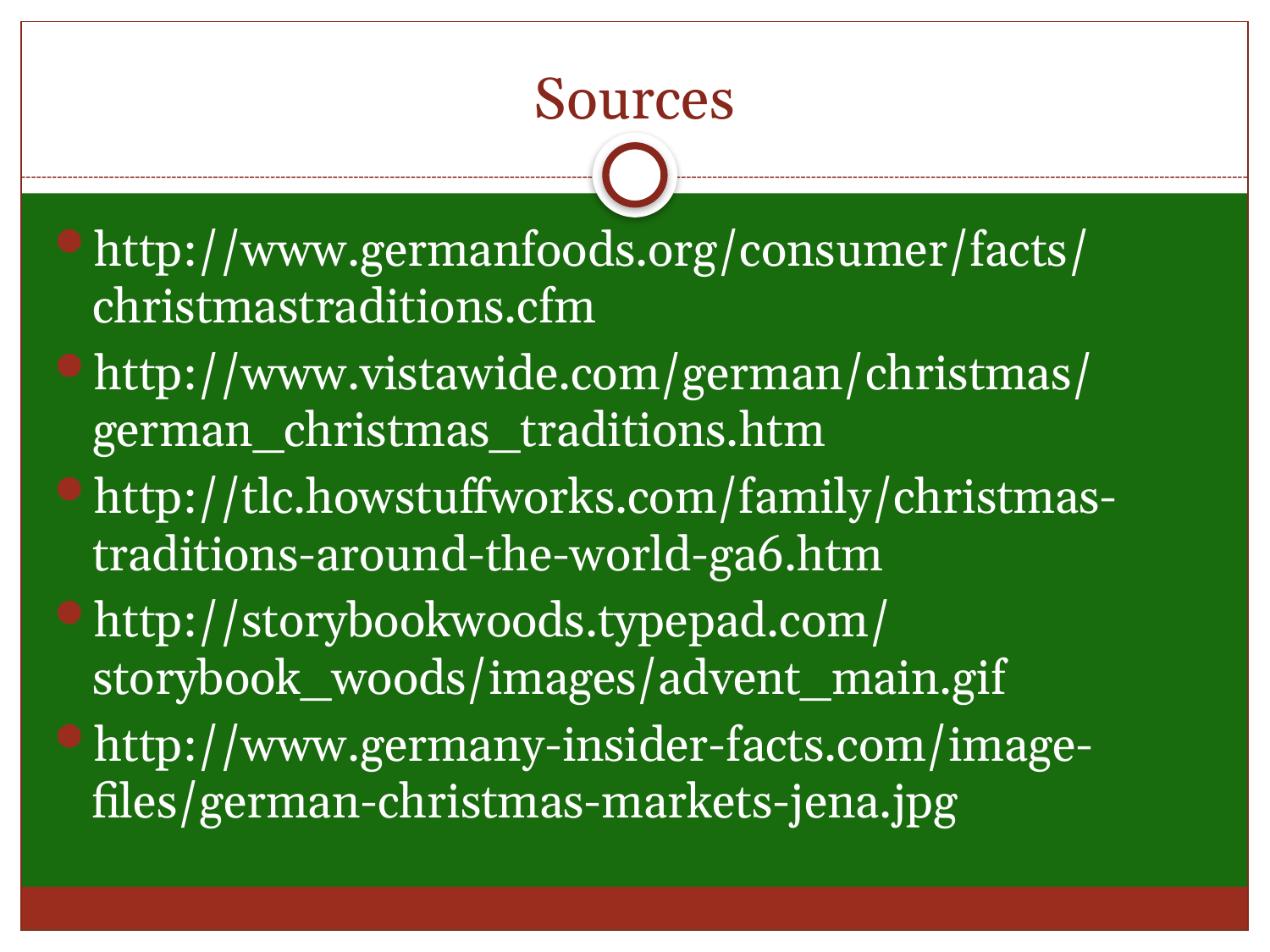

# Sources
http://www.germanfoods.org/consumer/facts/christmastraditions.cfm
http://www.vistawide.com/german/christmas/german_christmas_traditions.htm
http://tlc.howstuffworks.com/family/christmas-traditions-around-the-world-ga6.htm
http://storybookwoods.typepad.com/storybook_woods/images/advent_main.gif
http://www.germany-insider-facts.com/image-files/german-christmas-markets-jena.jpg